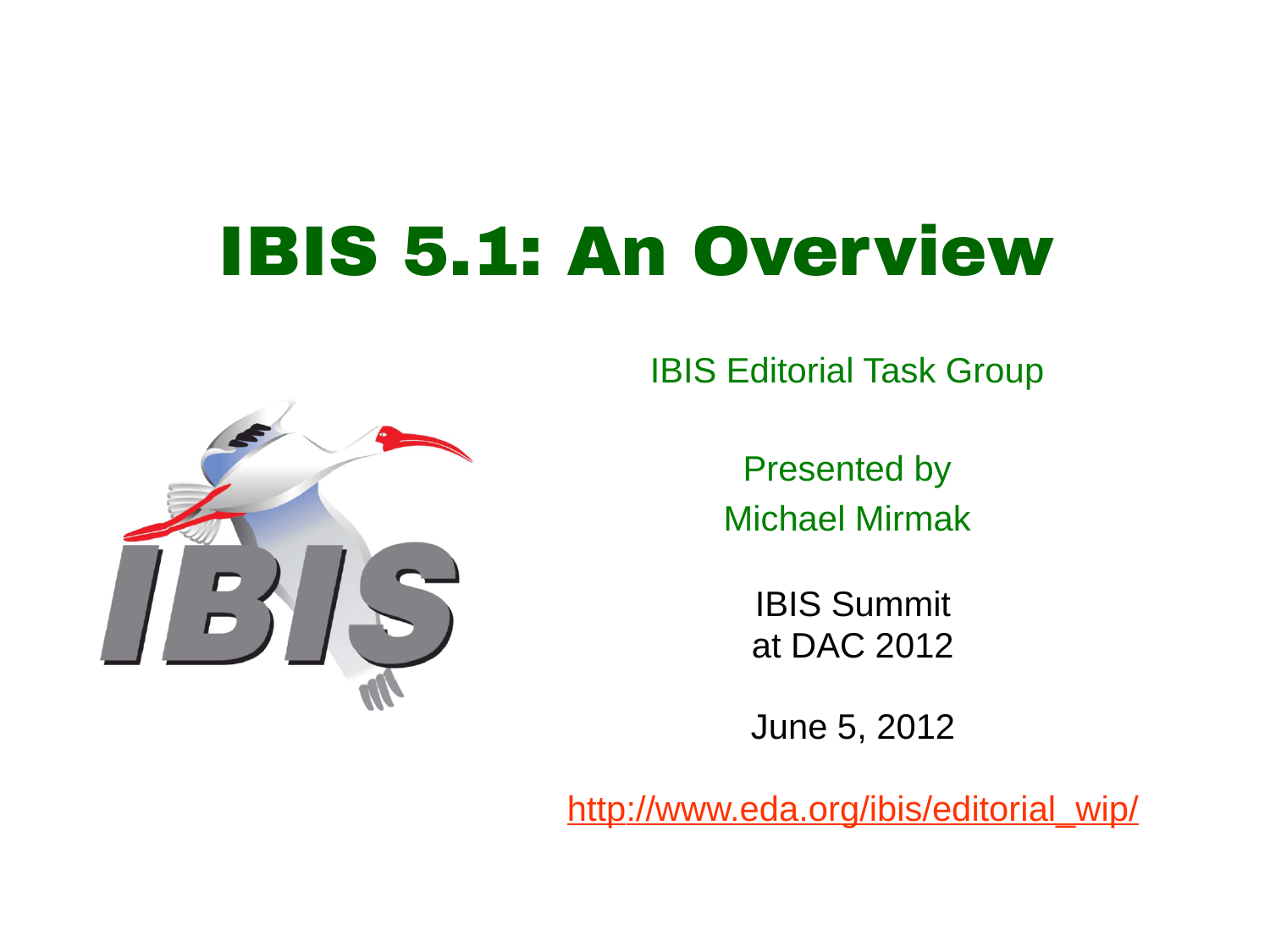

# IBIS 5.1: An Overview
IBIS Editorial Task Group

Presented by
Michael Mirmak

IBIS Summit
at DAC 2012

June 5, 2012

http://www.eda.org/ibis/editorial_wip/